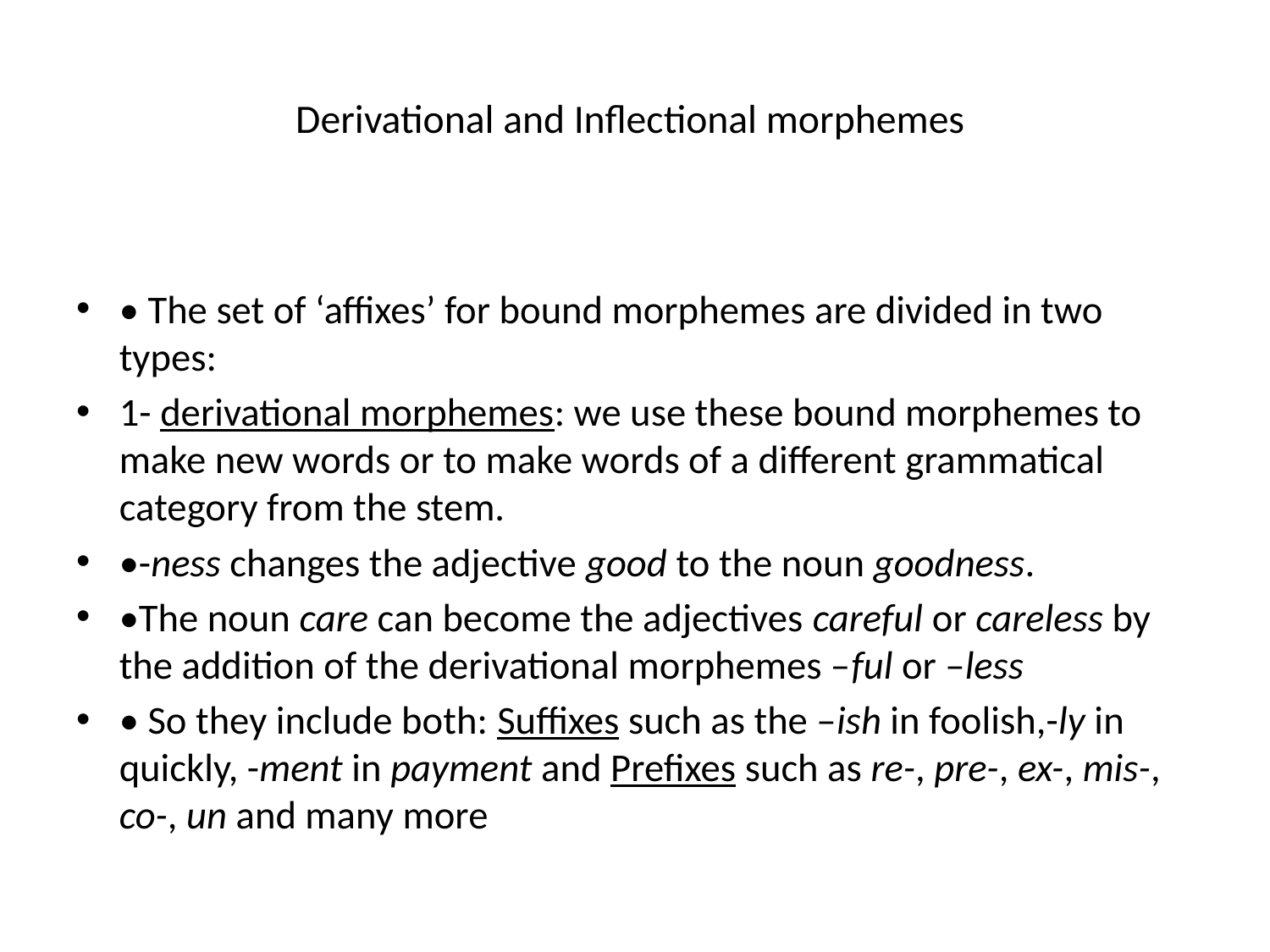

# Derivational and Inflectional morphemes

• The set of ‘affixes’ for bound morphemes are divided in two types:
1- derivational morphemes: we use these bound morphemes to make new words or to make words of a different grammatical category from the stem.
•-ness changes the adjective good to the noun goodness.
•The noun care can become the adjectives careful or careless by the addition of the derivational morphemes –ful or –less
• So they include both: Suffixes such as the –ish in foolish,-ly in quickly, -ment in payment and Prefixes such as re-, pre-, ex-, mis-, co-, un and many more